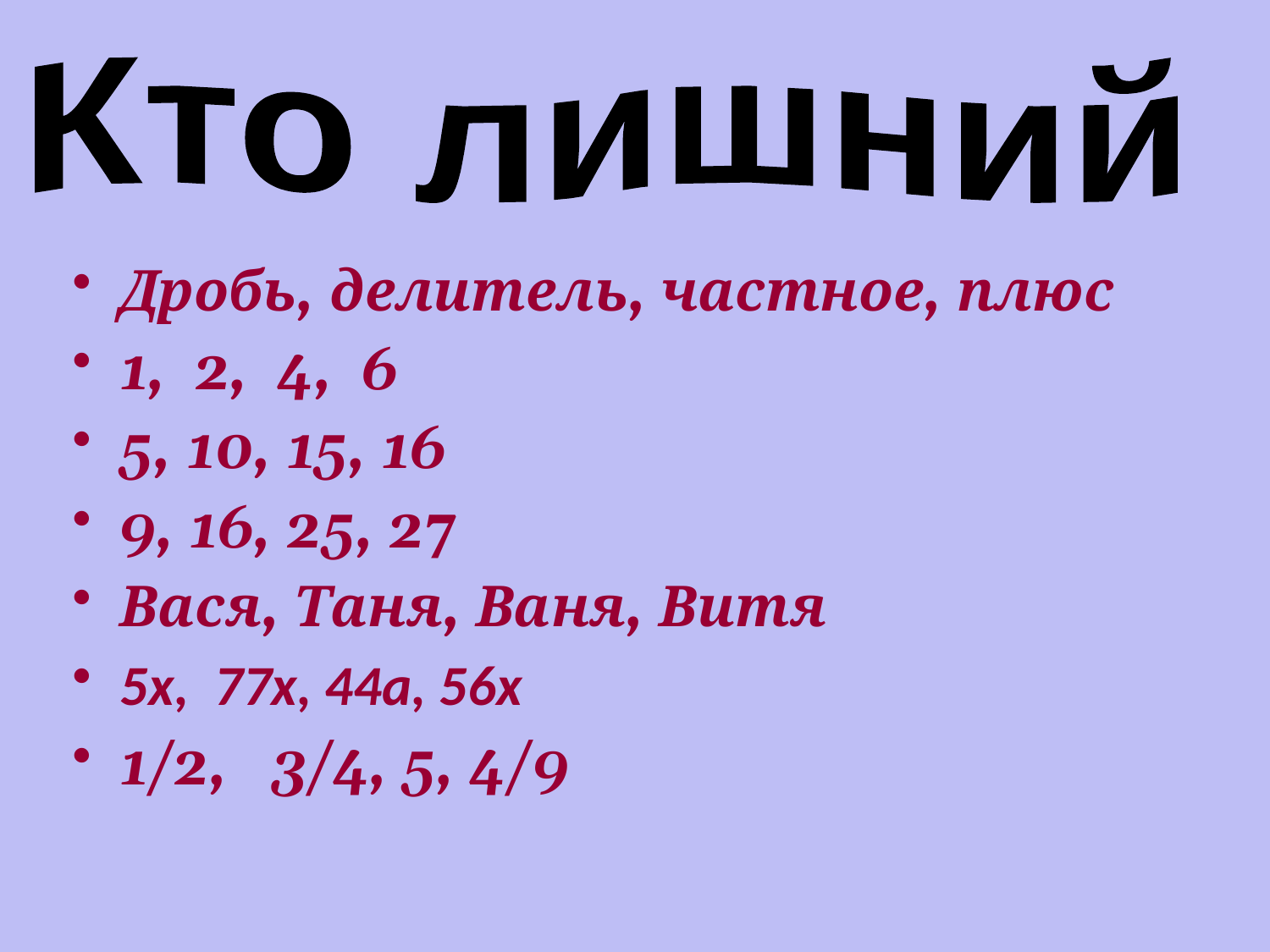

Кто лишний
Дробь, делитель, частное, плюс
1,  2,  4,  6
5, 10, 15, 16
9, 16, 25, 27
Вася, Таня, Ваня, Витя
5х,  77х, 44а, 56х
1/2,   3/4, 5, 4/9